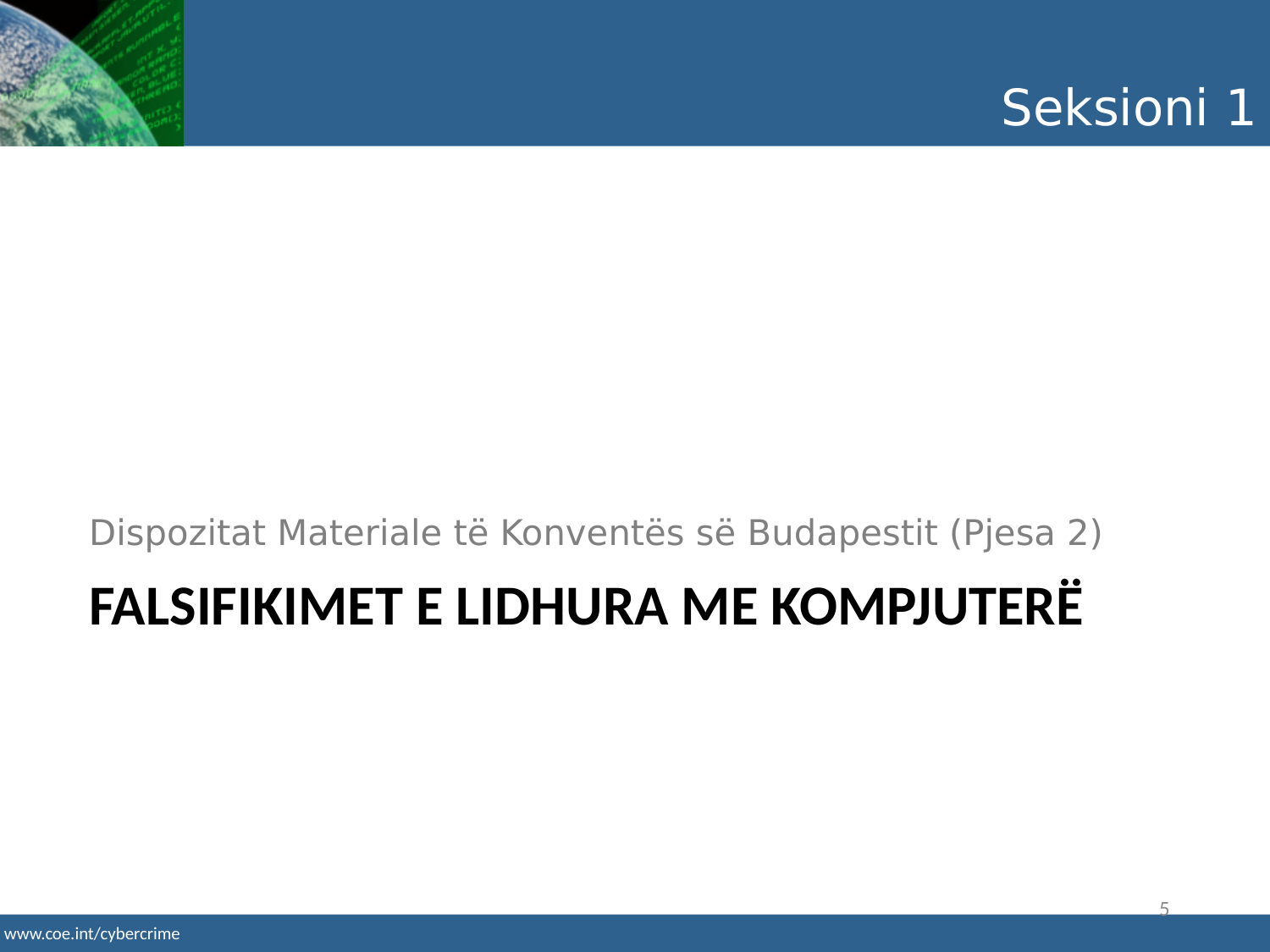

Seksioni 1

Dispozitat Materiale të Konventës së Budapestit (Pjesa 2)

# Falsifikimet e lidhura me kompjuterë
5